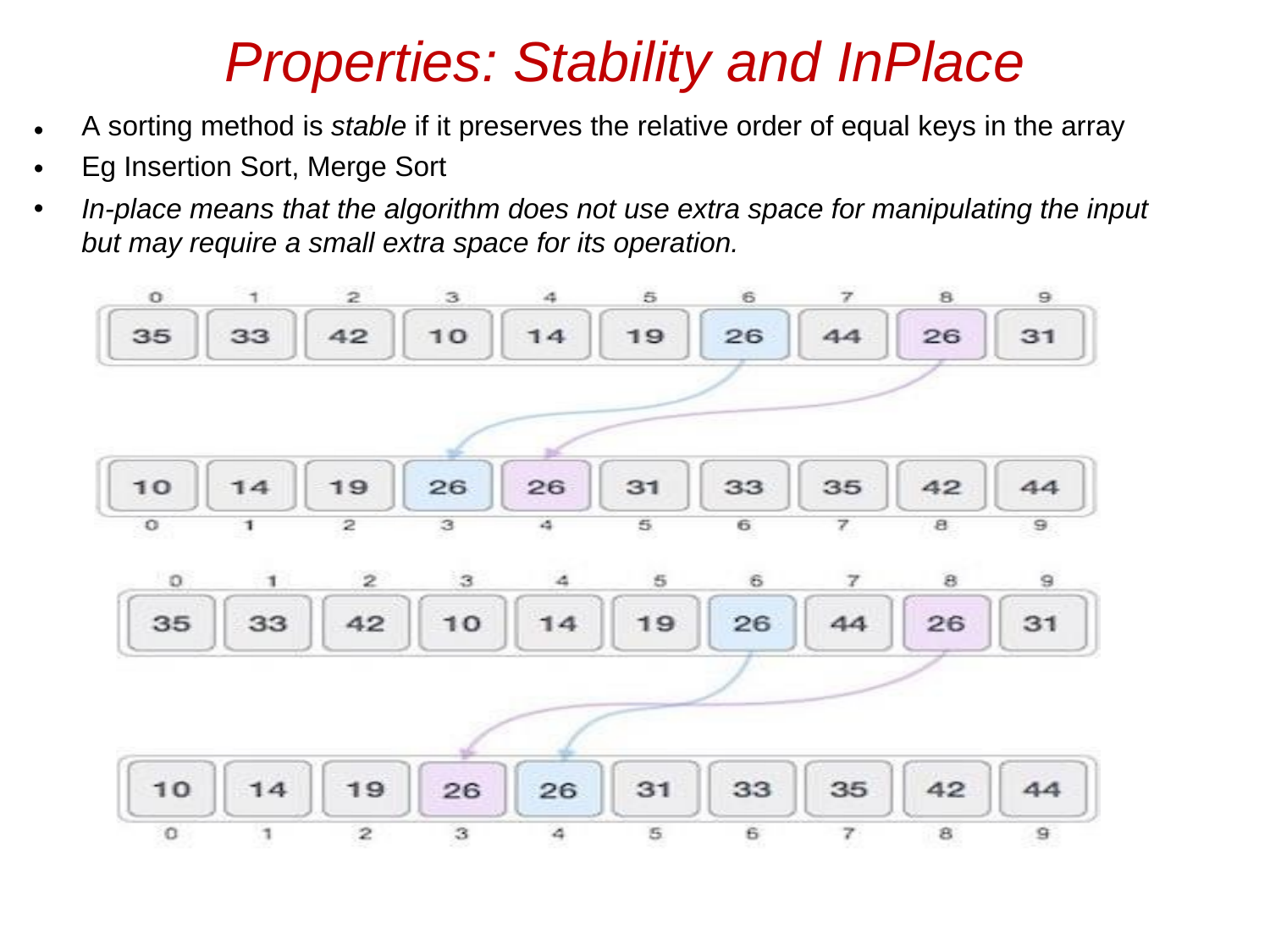

Properties: Stability and InPlace
A sorting method is stable if it preserves the relative order of equal keys in the array
Eg Insertion Sort, Merge Sort
In-place means that the algorithm does not use extra space for manipulating the input but may require a small extra space for its operation.
•
•
•